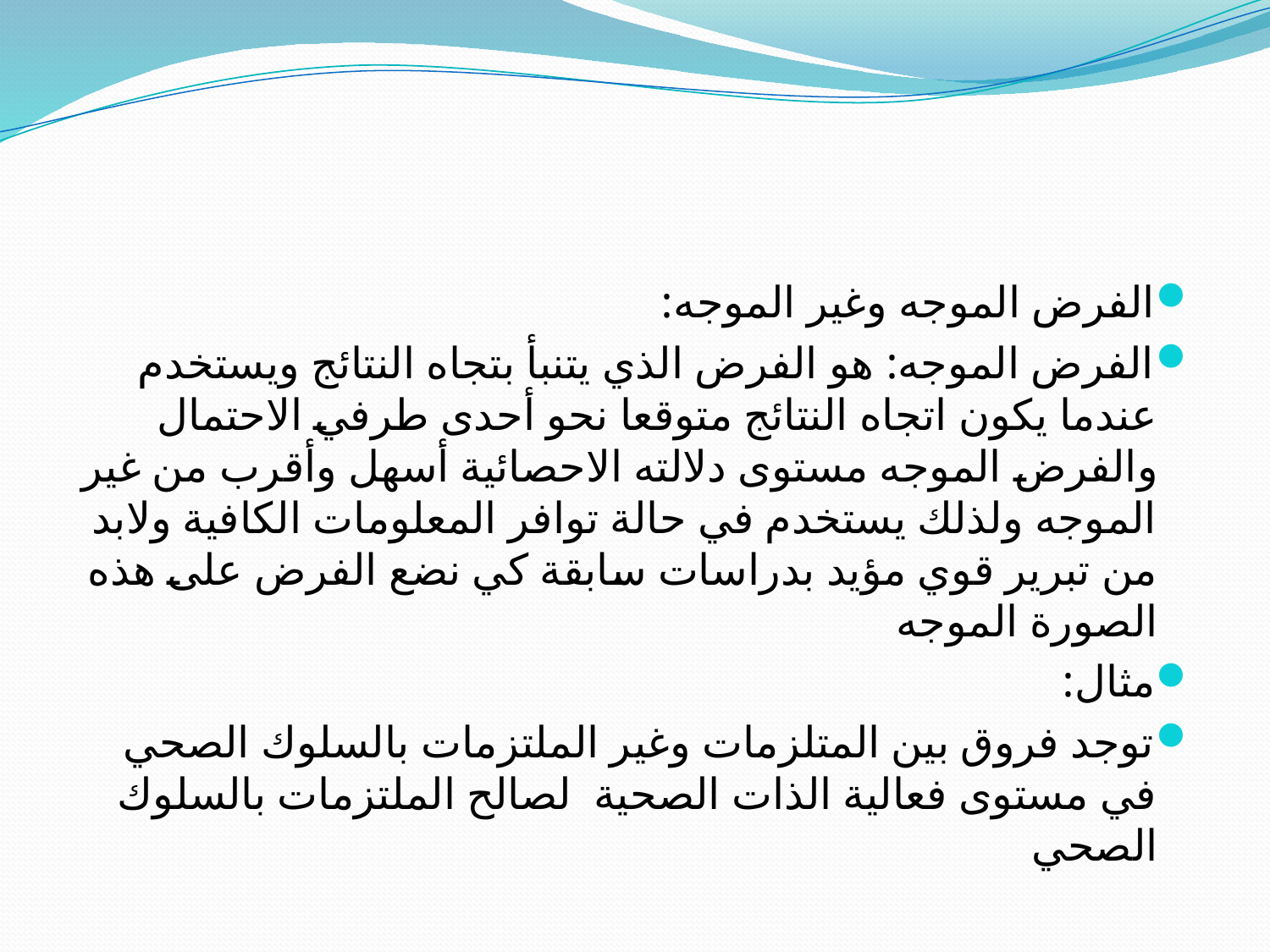

#
الفرض الموجه وغير الموجه:
الفرض الموجه: هو الفرض الذي يتنبأ بتجاه النتائج ويستخدم عندما يكون اتجاه النتائج متوقعا نحو أحدى طرفي الاحتمال والفرض الموجه مستوى دلالته الاحصائية أسهل وأقرب من غير الموجه ولذلك يستخدم في حالة توافر المعلومات الكافية ولابد من تبرير قوي مؤيد بدراسات سابقة كي نضع الفرض على هذه الصورة الموجه
مثال:
توجد فروق بين المتلزمات وغير الملتزمات بالسلوك الصحي  في مستوى فعالية الذات الصحية  لصالح الملتزمات بالسلوك الصحي